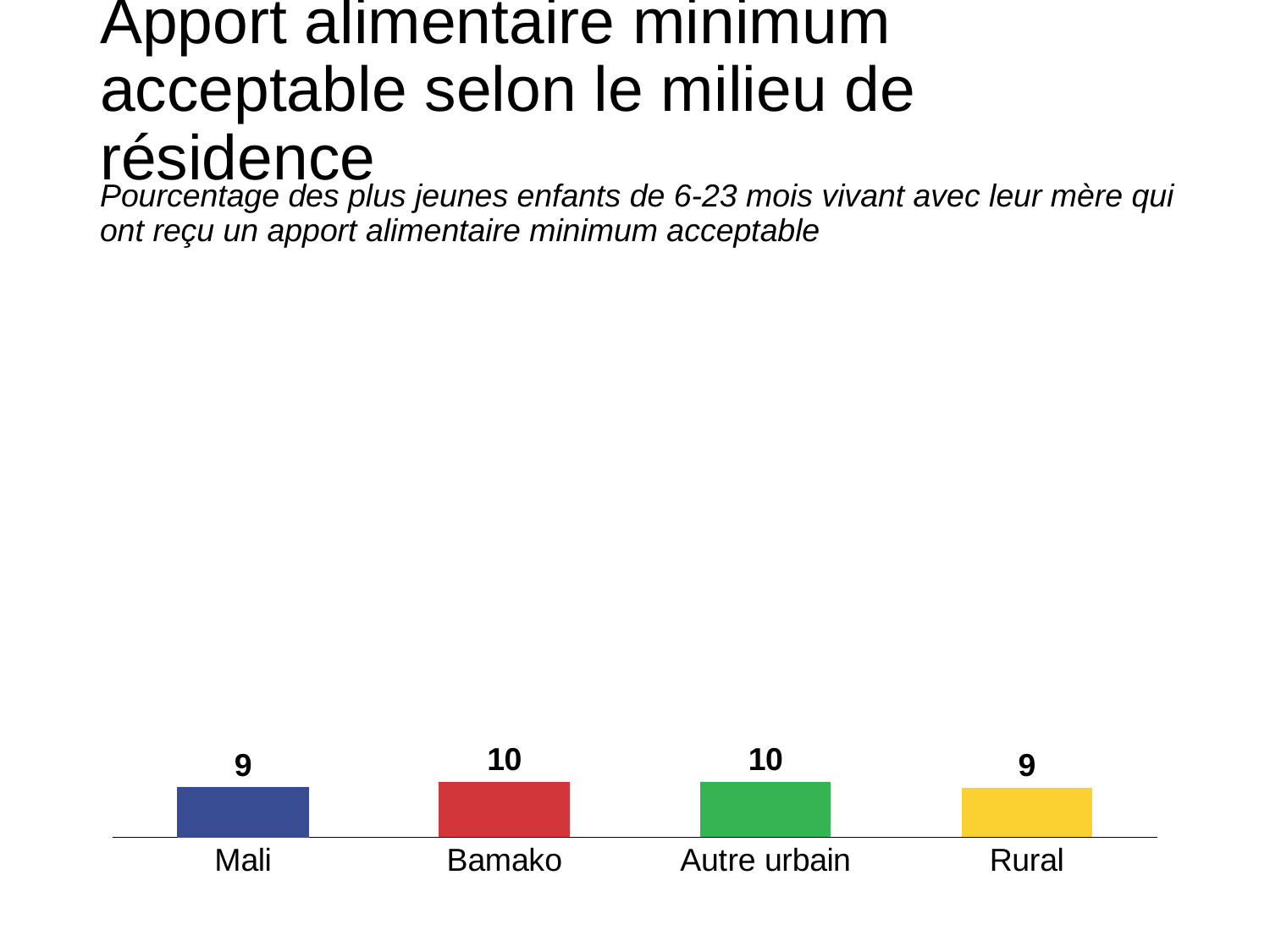

# Apport alimentaire minimum acceptable selon le milieu de résidence
Pourcentage des plus jeunes enfants de 6-23 mois vivant avec leur mère qui ont reçu un apport alimentaire minimum acceptable

### Chart

| Category | Mali |
|---|---|
| Mali | 9.0 |
| Bamako | 10.0 |
| Autre urbain | 10.0 |
| Rural | 9.0 |